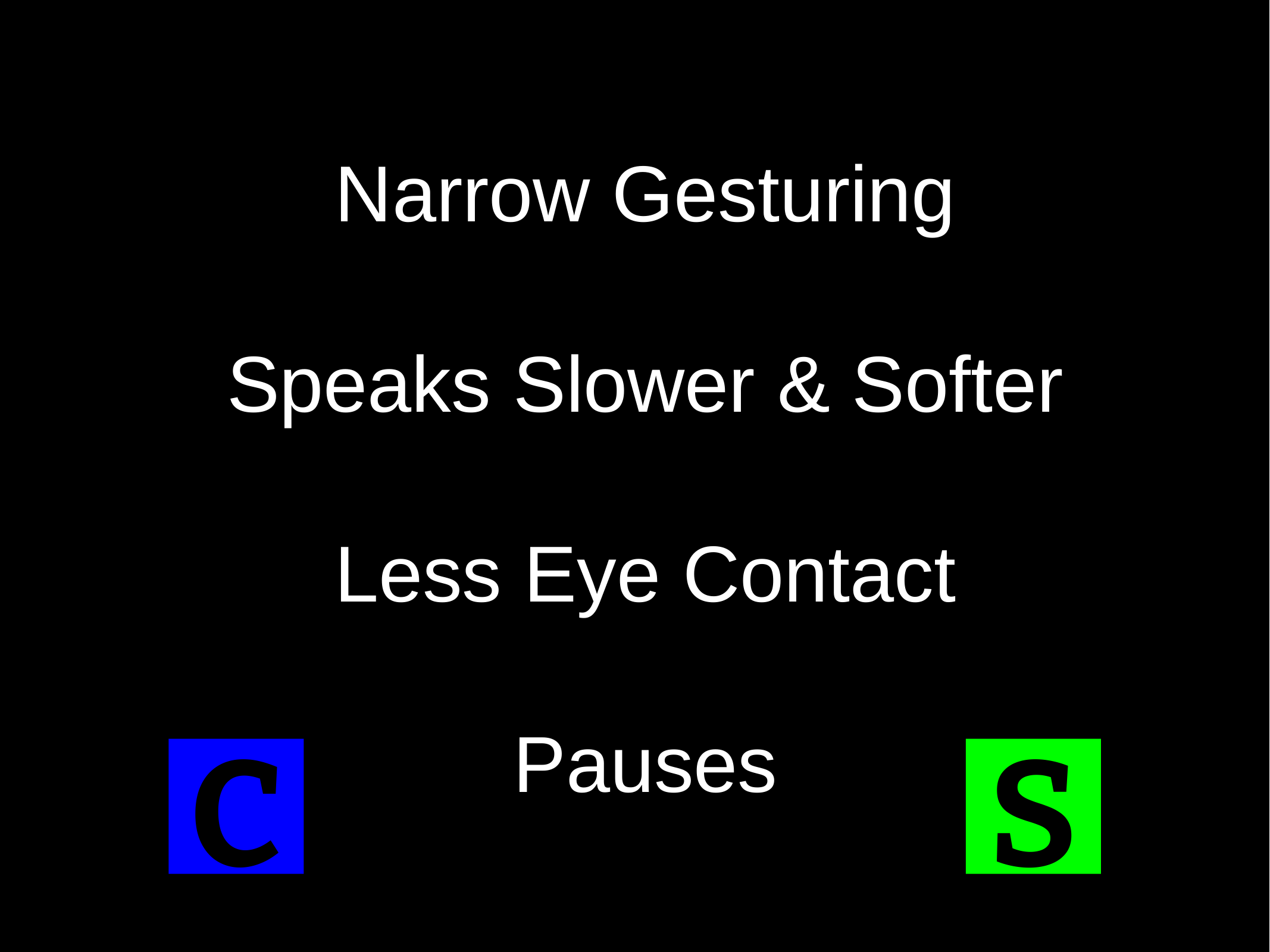

Narrow Gesturing

Speaks Slower & Softer

Less Eye Contact

Pauses
C
S